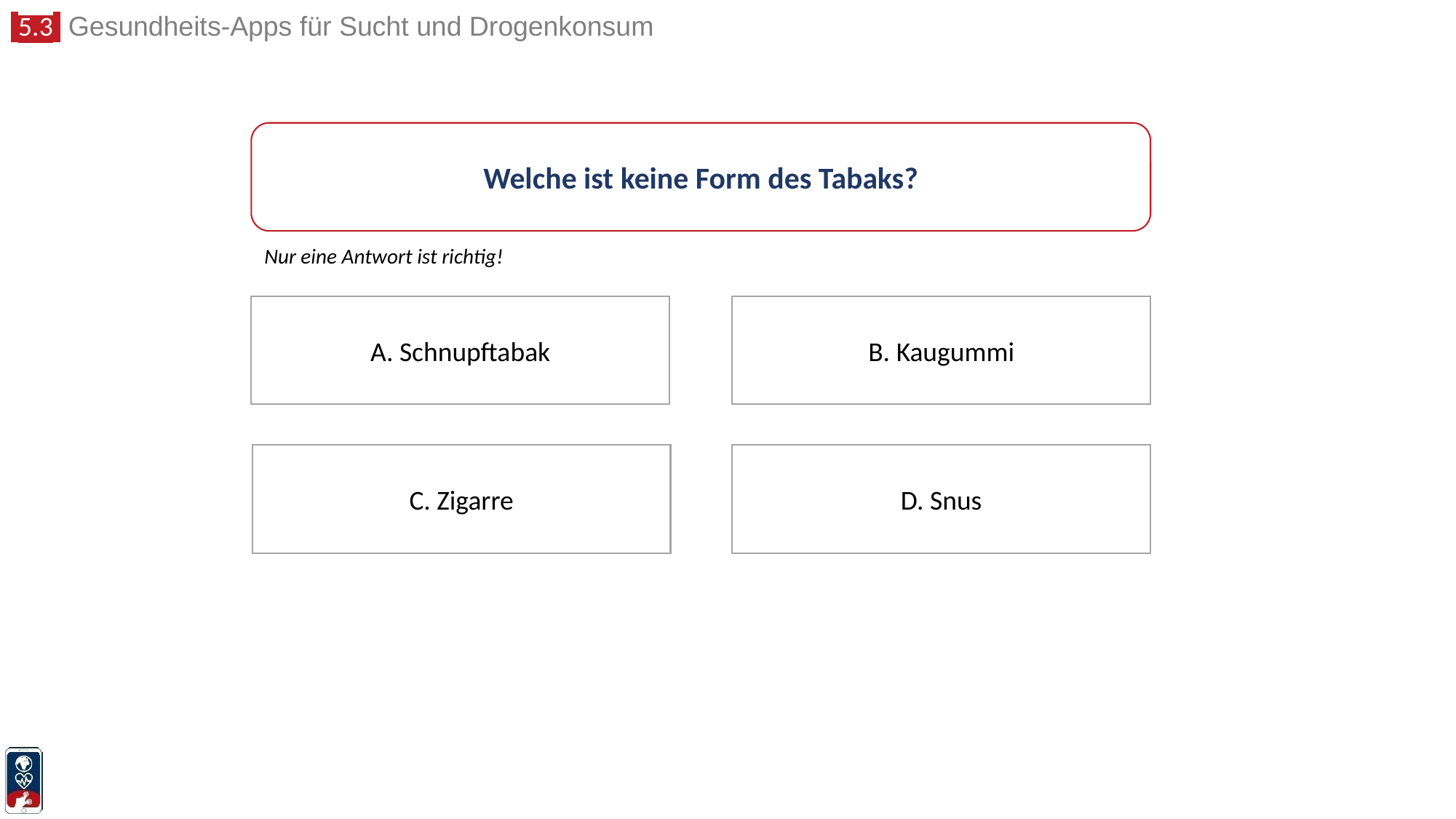

Welche ist keine Form des Tabaks?
Nur eine Antwort ist richtig!
A. Schnupftabak
B. Kaugummi
C. Zigarre
D. Snus